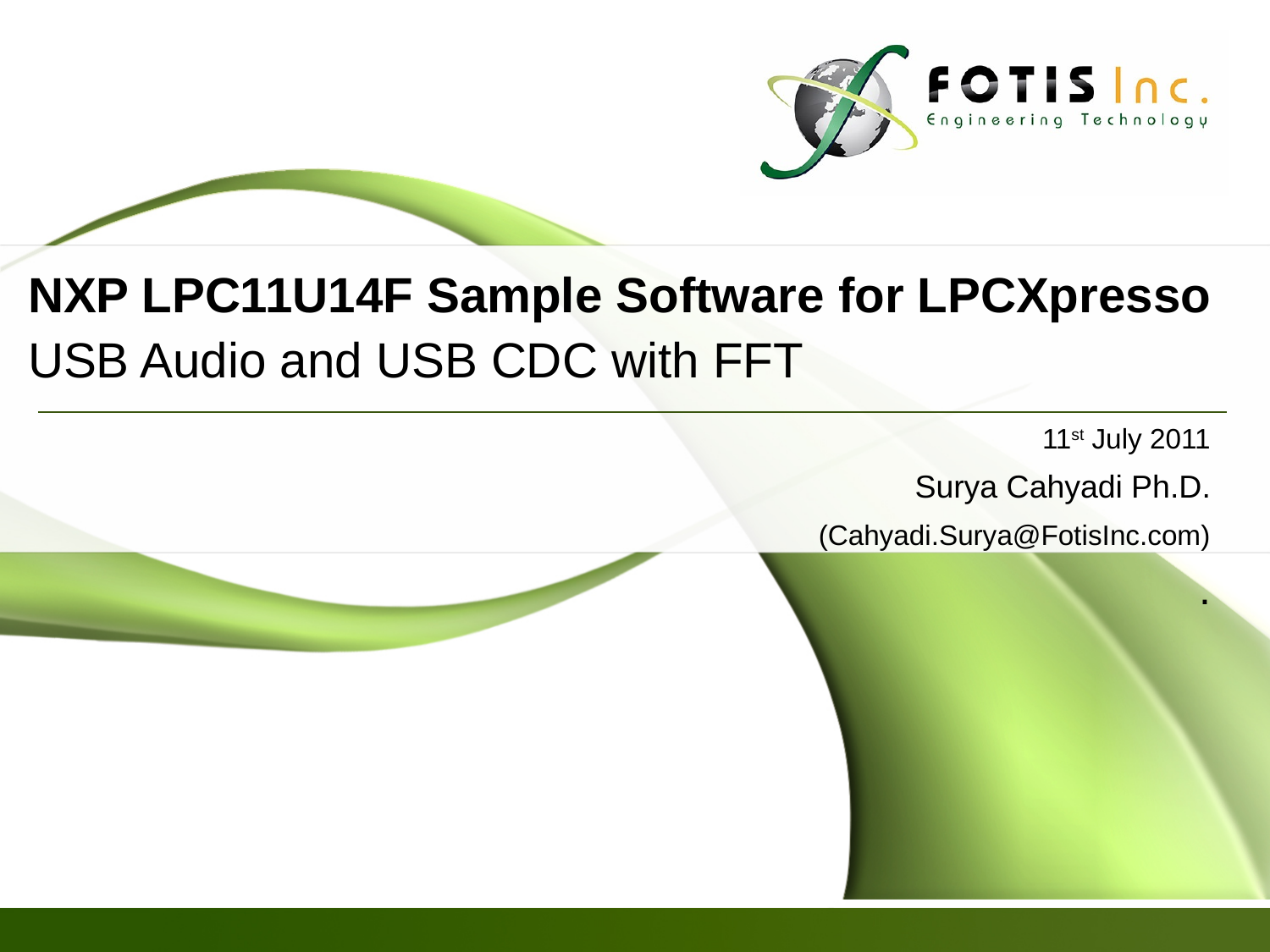

# NXP LPC11U14F Sample Software for LPCXpresso USB Audio and USB CDC with FFT
11st July 2011
Surya Cahyadi Ph.D.
(Cahyadi.Surya@FotisInc.com)
.